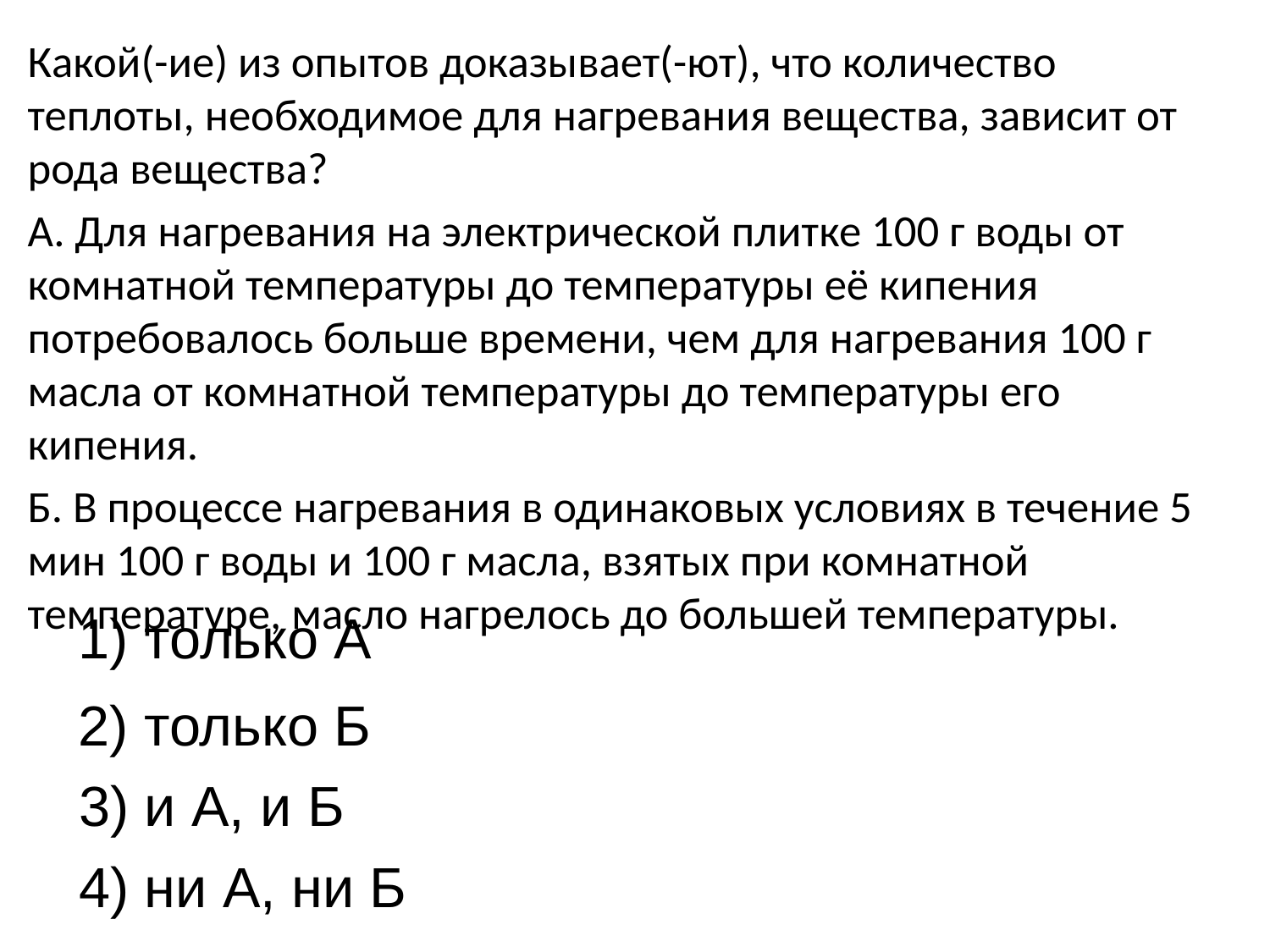

Какой(-ие) из опытов доказывает(-ют), что количество теплоты, необходимое для нагревания вещества, зависит от рода вещества?
А. Для нагревания на электрической плитке 100 г воды от комнатной температуры до температуры её кипения потребовалось больше времени, чем для нагревания 100 г масла от комнатной температуры до температуры его кипения.
Б. В процессе нагревания в одинаковых условиях в течение 5 мин 100 г воды и 100 г масла, взятых при комнатной температуре, масло нагрелось до большей температуры.

1) только А
2) только Б
3) и А, и Б
4) ни А, ни Б